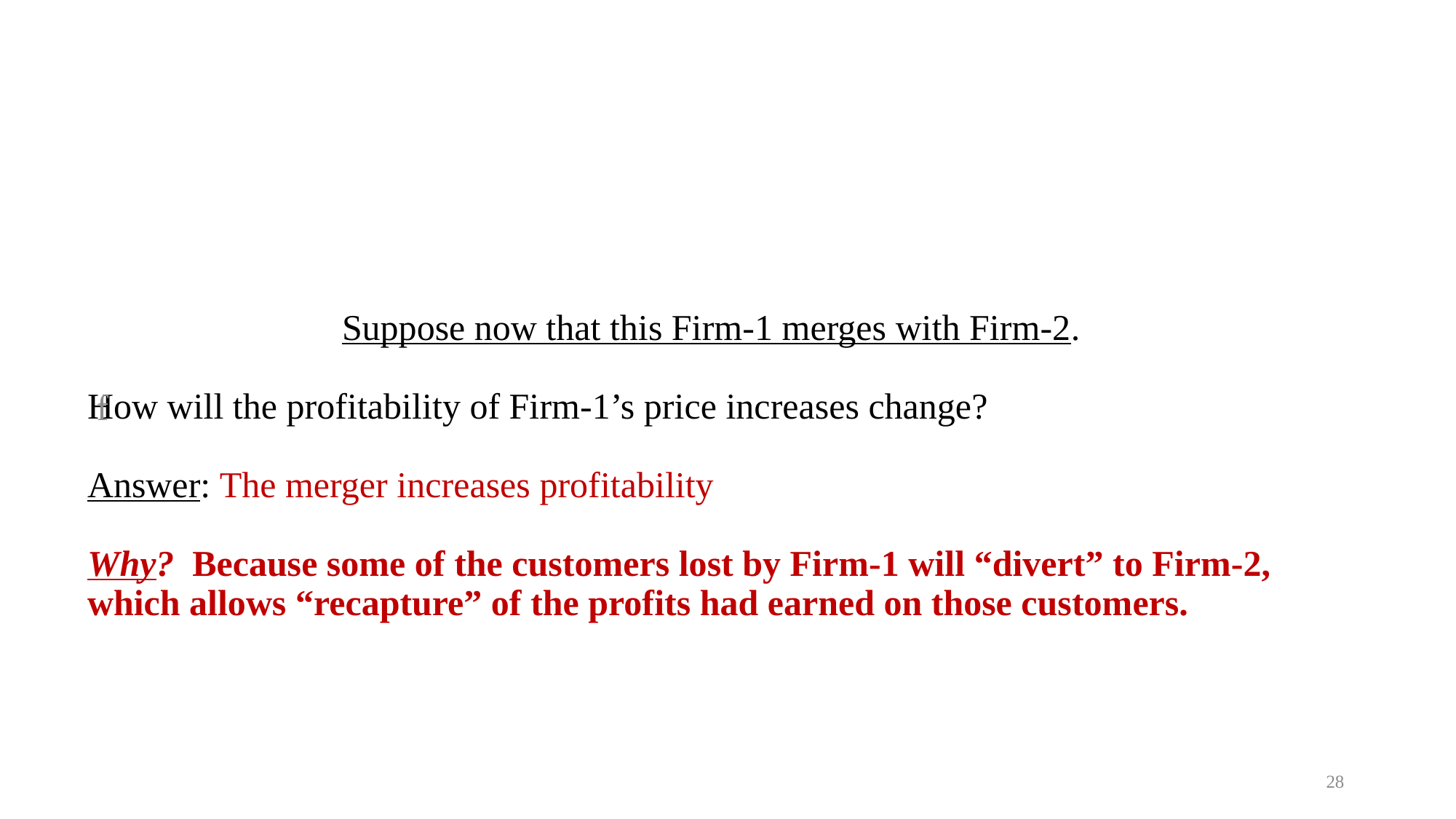

# Suppose now that this Firm-1 merges with Firm-2. How will the profitability of Firm-1’s price increases change? Answer: The merger increases profitability Why?  Because some of the customers lost by Firm-1 will “divert” to Firm-2, which allows “recapture” of the profits had earned on those customers.
 f
28